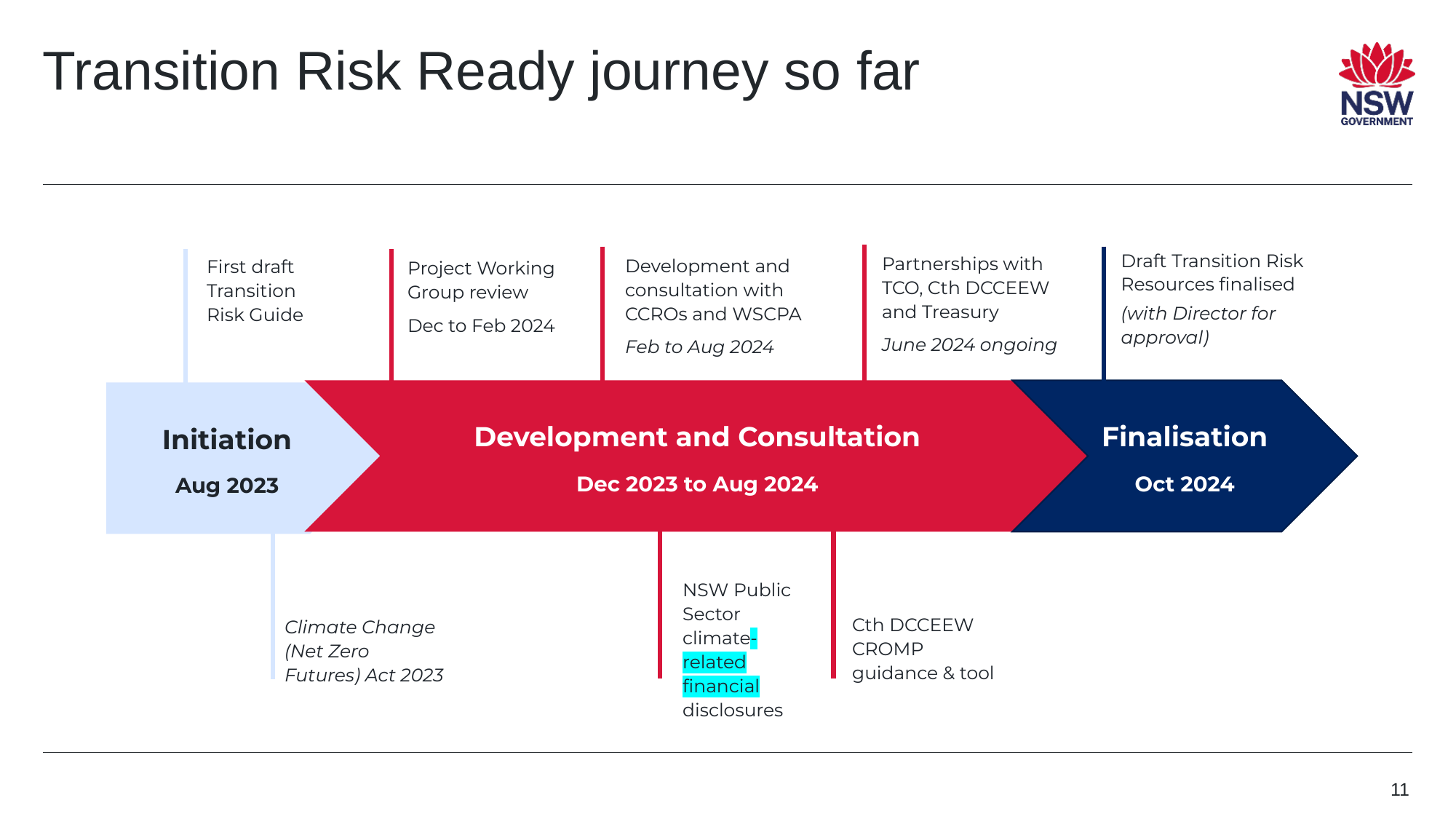

# Transition Risk Ready journey so far
Draft Transition Risk Resources finalised
(with Director for approval)
Partnerships with TCO, Cth DCCEEW and Treasury
June 2024 ongoing
Development and consultation with CCROs and WSCPA
Feb to Aug 2024
First draft Transition Risk Guide
Project Working Group review
Dec to Feb 2024
Development and Consultation
Dec 2023 to Aug 2024
Initiation
Aug 2023
Finalisation
Oct 2024
Cth DCCEEW CROMP guidance & tool
NSW Public Sector climate-related financial disclosures
Climate Change (Net Zero Futures) Act 2023
11